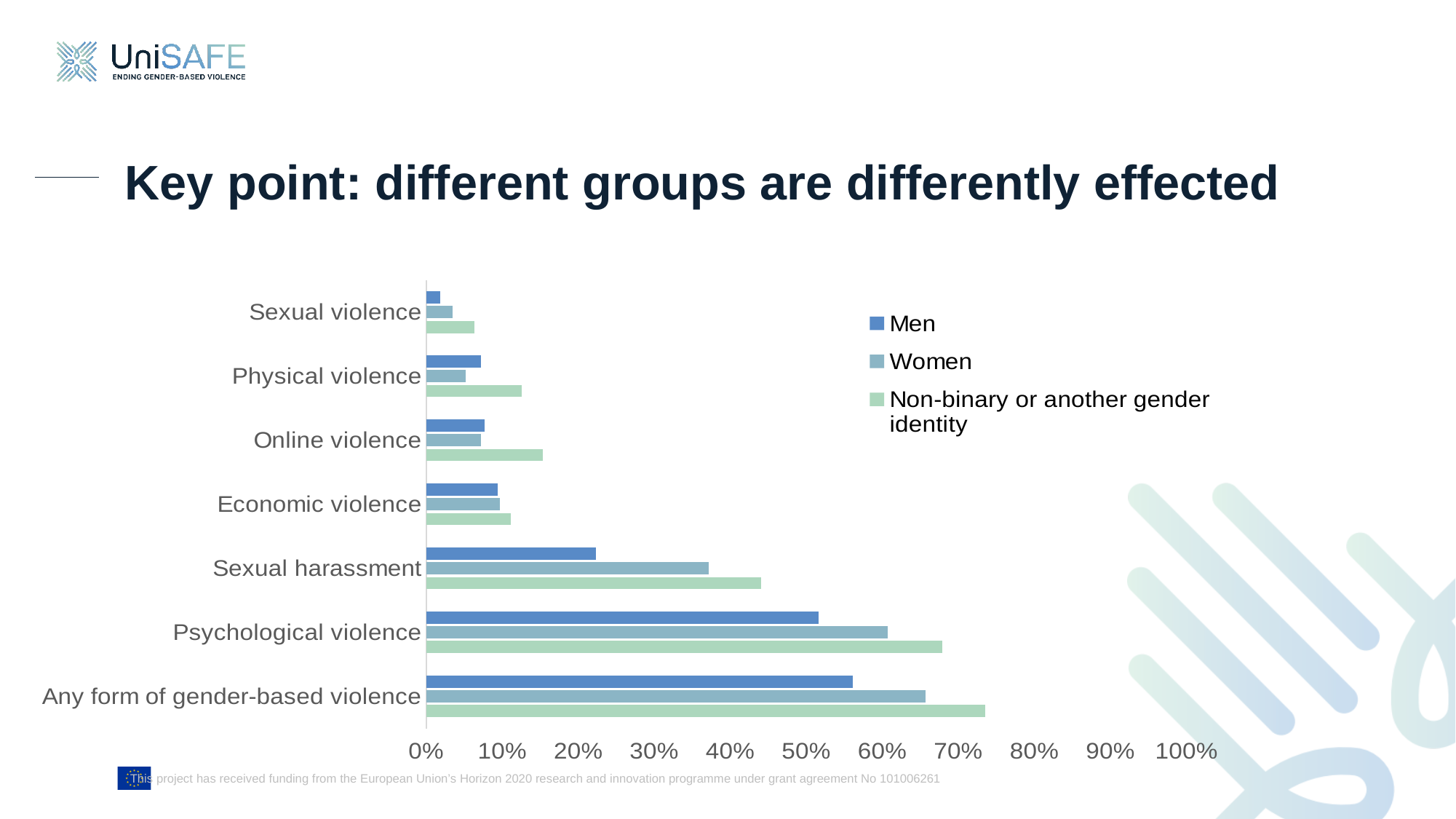

# Key point: different groups are differently effected

### Chart

| Category | Non-binary or another gender identity | Women | Men |
|---|---|---|---|
|  | 0.7356999999999999 | 0.6570999999999999 | 0.5615 |
|  | 0.6788 | 0.6072 | 0.5159 |
|  | 0.44060000000000005 | 0.3714 | 0.22329999999999997 |
|  | 0.1115 | 0.09724000000000001 | 0.09429 |
|  | 0.1537 | 0.07168000000000001 | 0.07671 |
|  | 0.1261 | 0.05183 | 0.07179 |
|  | 0.06364 | 0.03504 | 0.0181 |